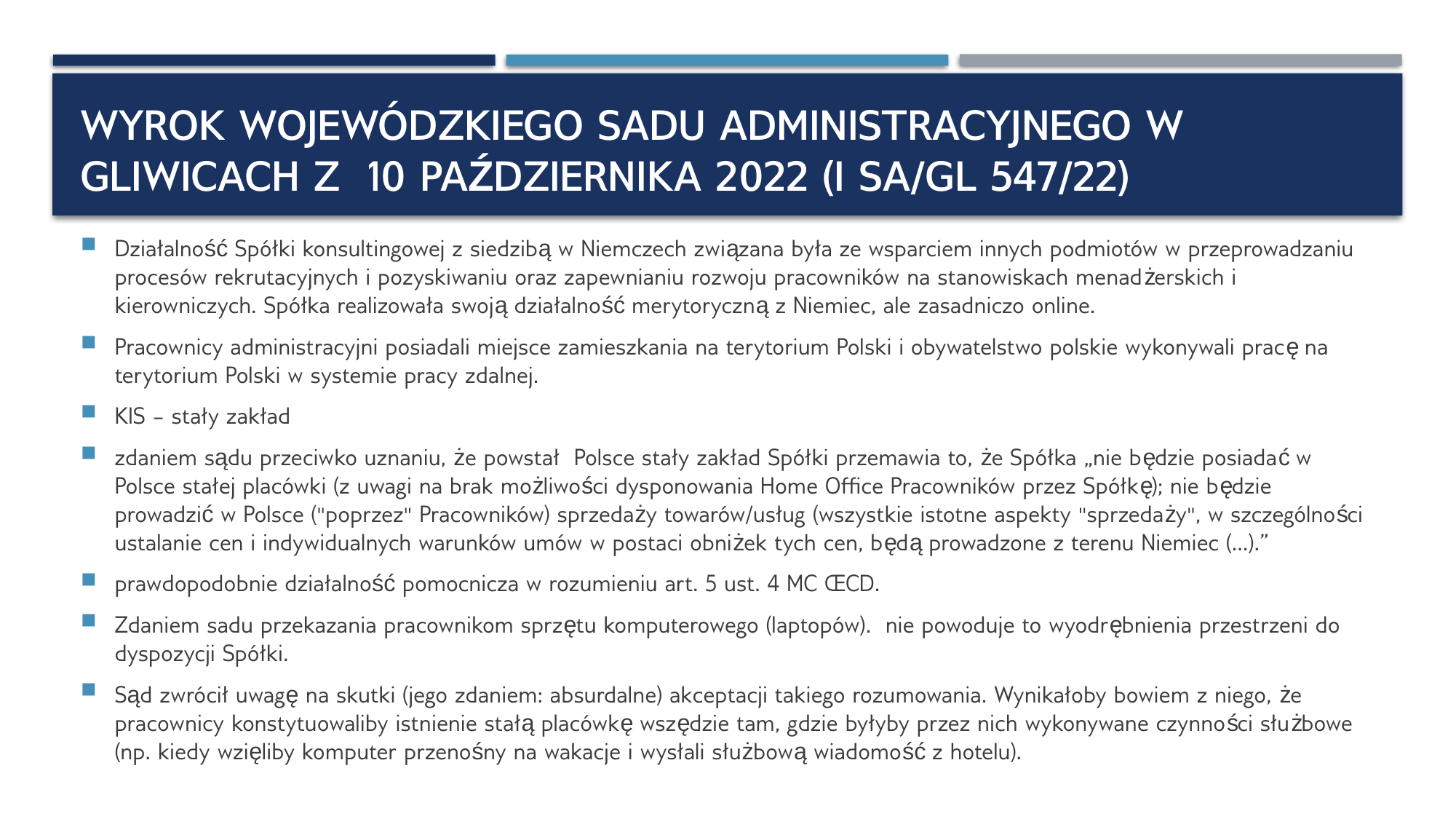

# Wyrok Wojewódzkiego Sadu Administracyjnego w Gliwicach z  10 października 2022 (I SA/Gl 547/22)
Działalność Spółki konsultingowej z siedzibą w Niemczech związana była ze wsparciem innych podmiotów w przeprowadzaniu procesów rekrutacyjnych i pozyskiwaniu oraz zapewnianiu rozwoju pracowników na stanowiskach menadżerskich i kierowniczych. Spółka realizowała swoją działalność merytoryczną z Niemiec, ale zasadniczo online.
Pracownicy administracyjni posiadali miejsce zamieszkania na terytorium Polski i obywatelstwo polskie wykonywali pracę na terytorium Polski w systemie pracy zdalnej.
KIS – stały zakład
zdaniem sądu przeciwko uznaniu, że powstał  Polsce stały zakład Spółki przemawia to, że Spółka „nie będzie posiadać w Polsce stałej placówki (z uwagi na brak możliwości dysponowania Home Office Pracowników przez Spółkę); nie będzie prowadzić w Polsce ("poprzez" Pracowników) sprzedaży towarów/usług (wszystkie istotne aspekty "sprzedaży", w szczególności ustalanie cen i indywidualnych warunków umów w postaci obniżek tych cen, będą prowadzone z terenu Niemiec (…).”
prawdopodobnie działalność pomocnicza w rozumieniu art. 5 ust. 4 MC OECD.
Zdaniem sadu przekazania pracownikom sprzętu komputerowego (laptopów).  nie powoduje to wyodrębnienia przestrzeni do dyspozycji Spółki.
Sąd zwrócił uwagę na skutki (jego zdaniem: absurdalne) akceptacji takiego rozumowania. Wynikałoby bowiem z niego, że pracownicy konstytuowaliby istnienie stałą placówkę wszędzie tam, gdzie byłyby przez nich wykonywane czynności służbowe (np. kiedy wzięliby komputer przenośny na wakacje i wysłali służbową wiadomość z hotelu).